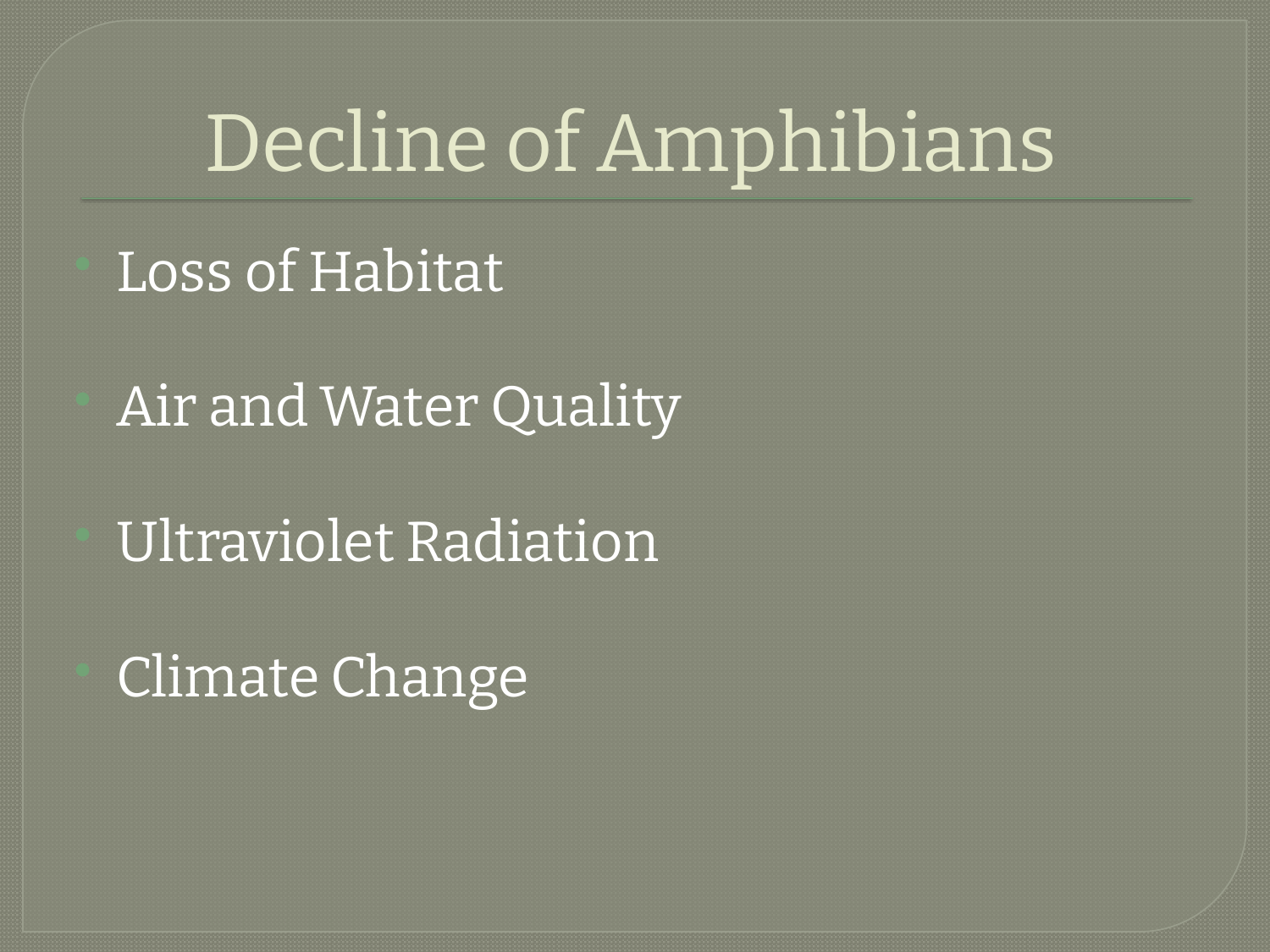

# Decline of Amphibians
Loss of Habitat

Air and Water Quality

Ultraviolet Radiation

Climate Change